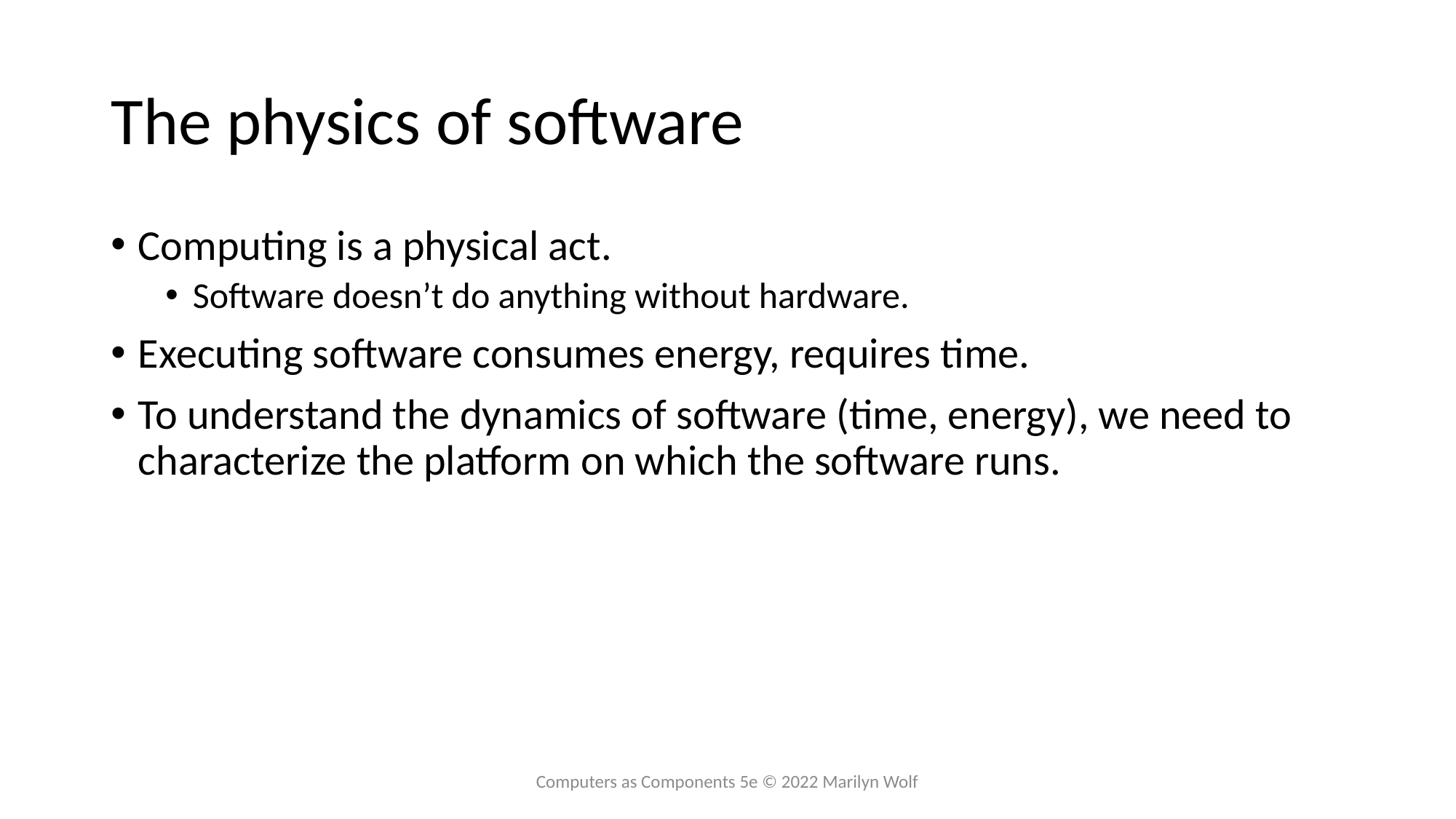

# The physics of software
Computing is a physical act.
Software doesn’t do anything without hardware.
Executing software consumes energy, requires time.
To understand the dynamics of software (time, energy), we need to characterize the platform on which the software runs.
Computers as Components 5e © 2022 Marilyn Wolf